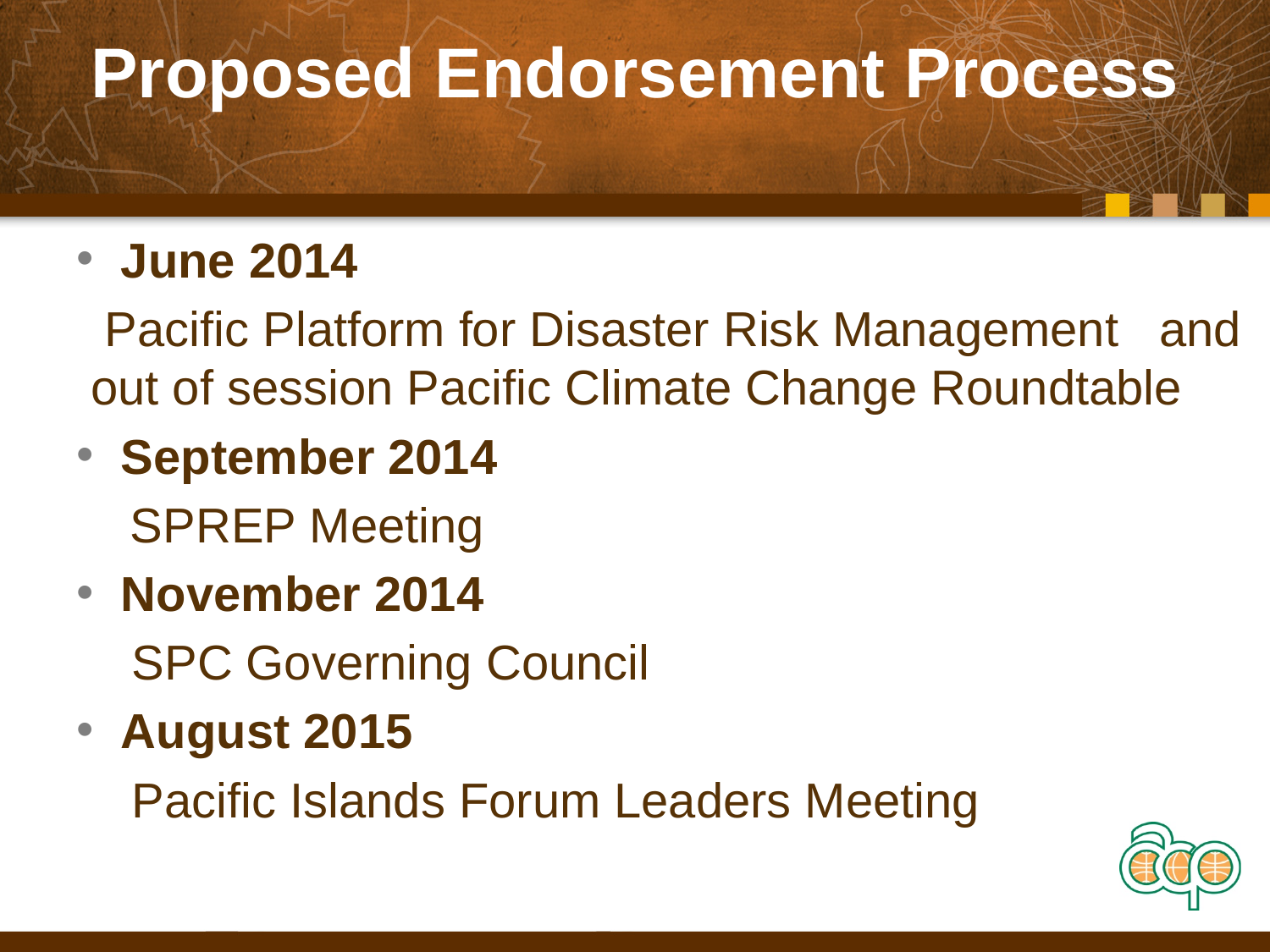

# Proposed Endorsement Process
June 2014
 Pacific Platform for Disaster Risk Management   and out of session Pacific Climate Change Roundtable
September 2014
    SPREP Meeting
November 2014
   SPC Governing Council
August 2015
   Pacific Islands Forum Leaders Meeting